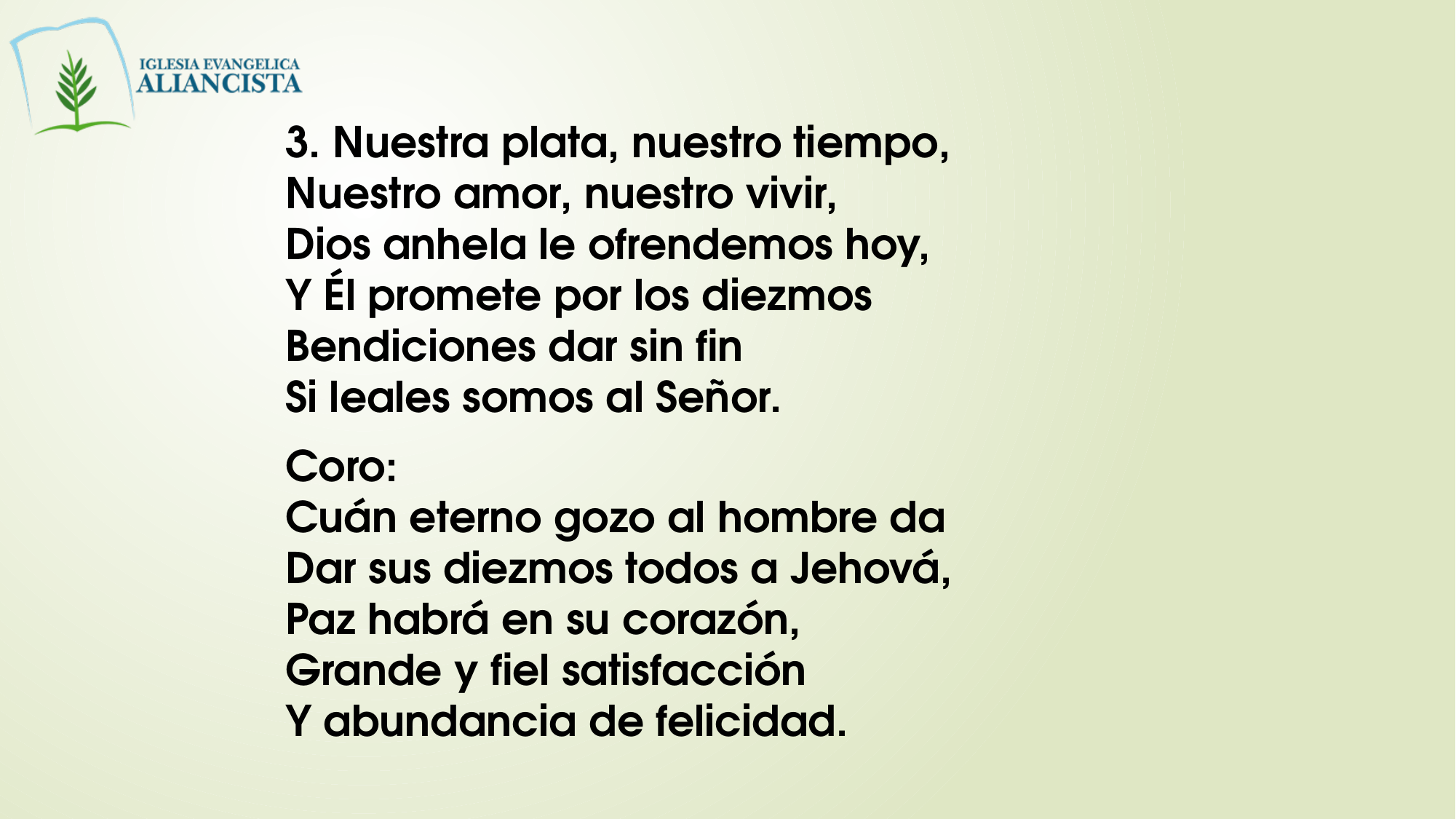

3. Nuestra plata, nuestro tiempo,
Nuestro amor, nuestro vivir,
Dios anhela le ofrendemos hoy,
Y Él promete por los diezmos
Bendiciones dar sin fin
Si leales somos al Señor.

Coro:
Cuán eterno gozo al hombre da
Dar sus diezmos todos a Jehová,
Paz habrá en su corazón,
Grande y fiel satisfacción
Y abundancia de felicidad.